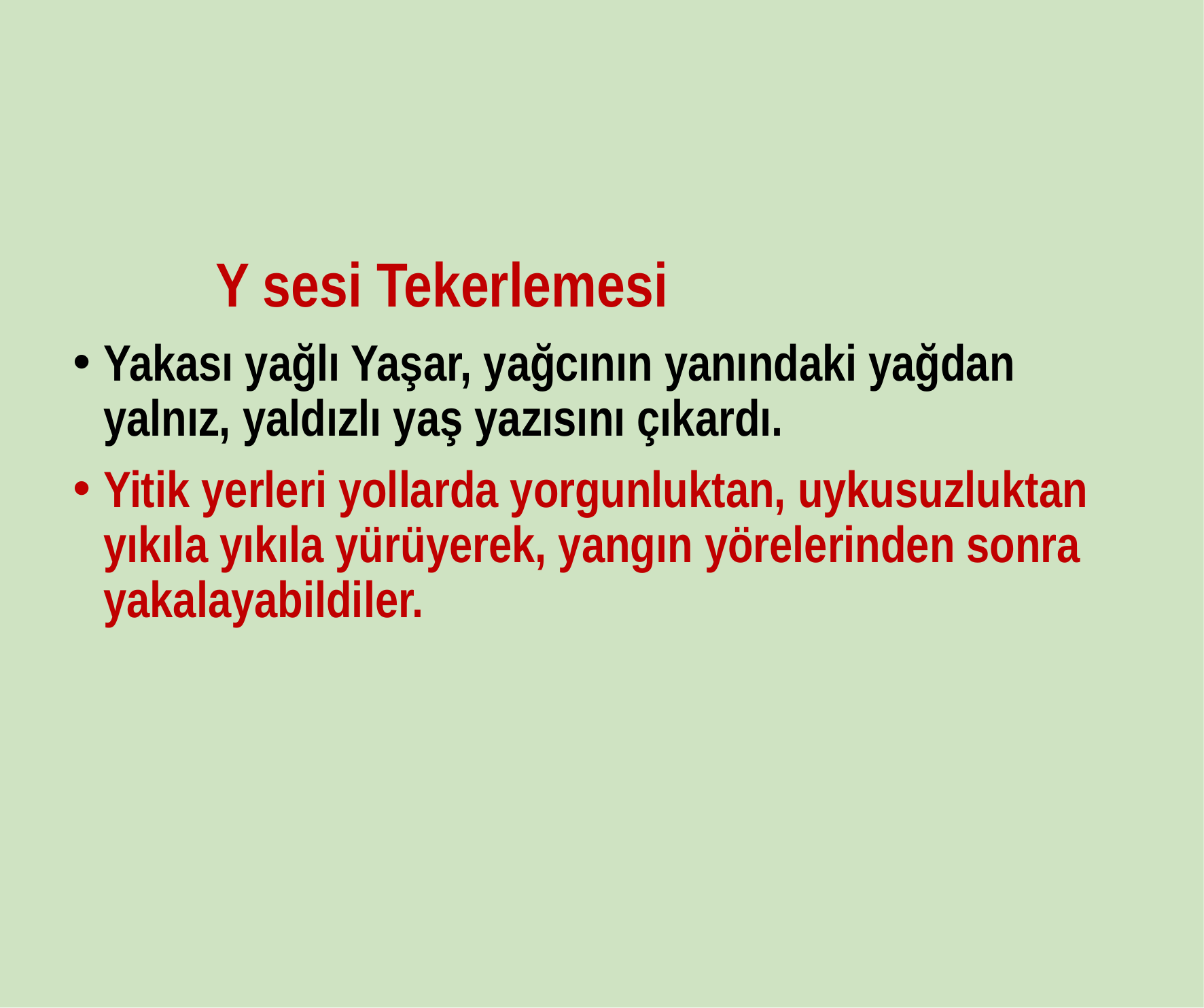

Y sesi Tekerlemesi
Yakası yağlı Yaşar, yağcının yanındaki yağdan yalnız, yaldızlı yaş yazısını çıkardı.
Yitik yerleri yollarda yorgunluktan, uykusuzluktan yıkıla yıkıla yürüyerek, yangın yörelerinden sonra yakalayabildiler.